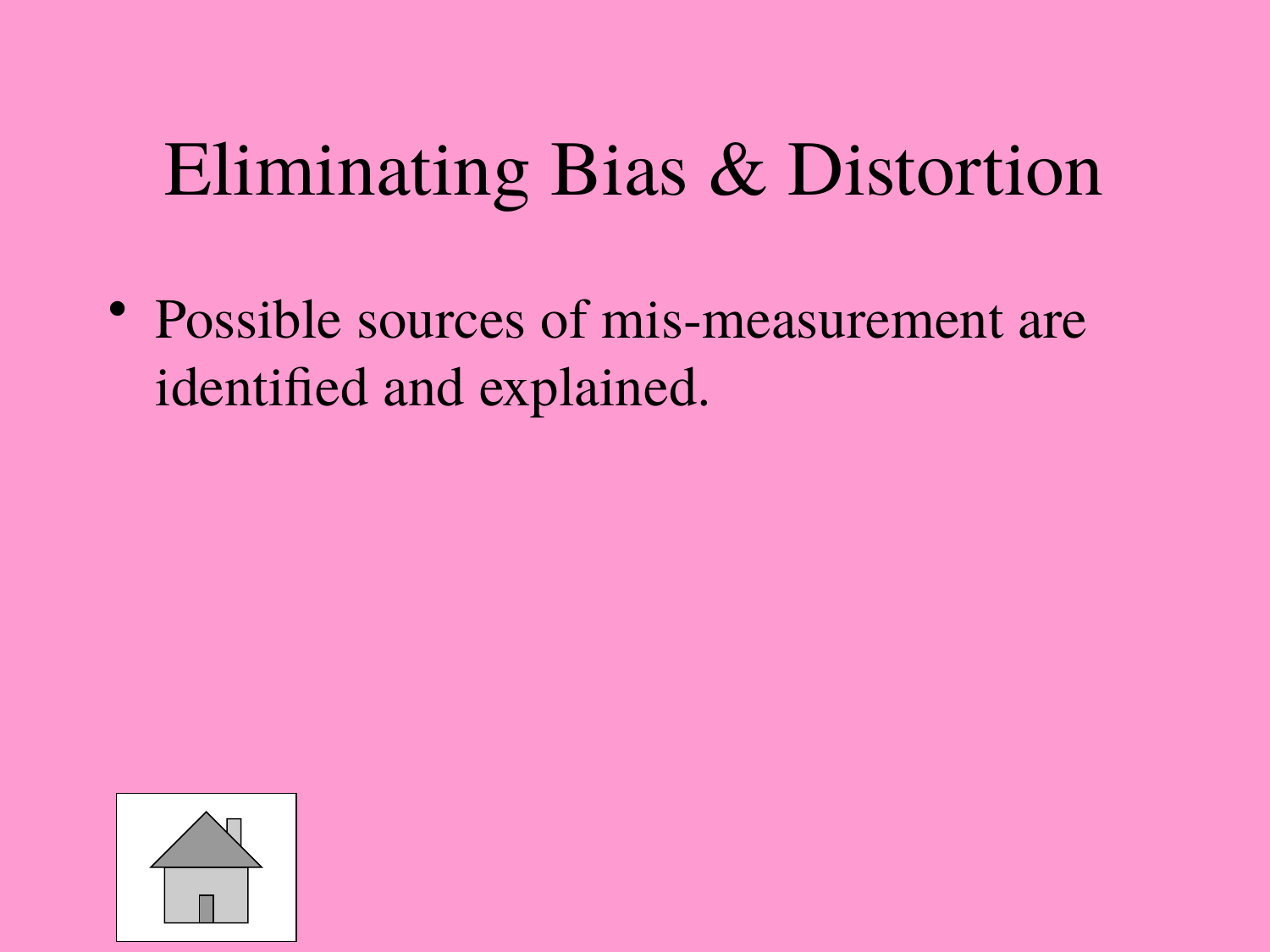

# Eliminating Bias & Distortion
Possible sources of mis-measurement are identified and explained.